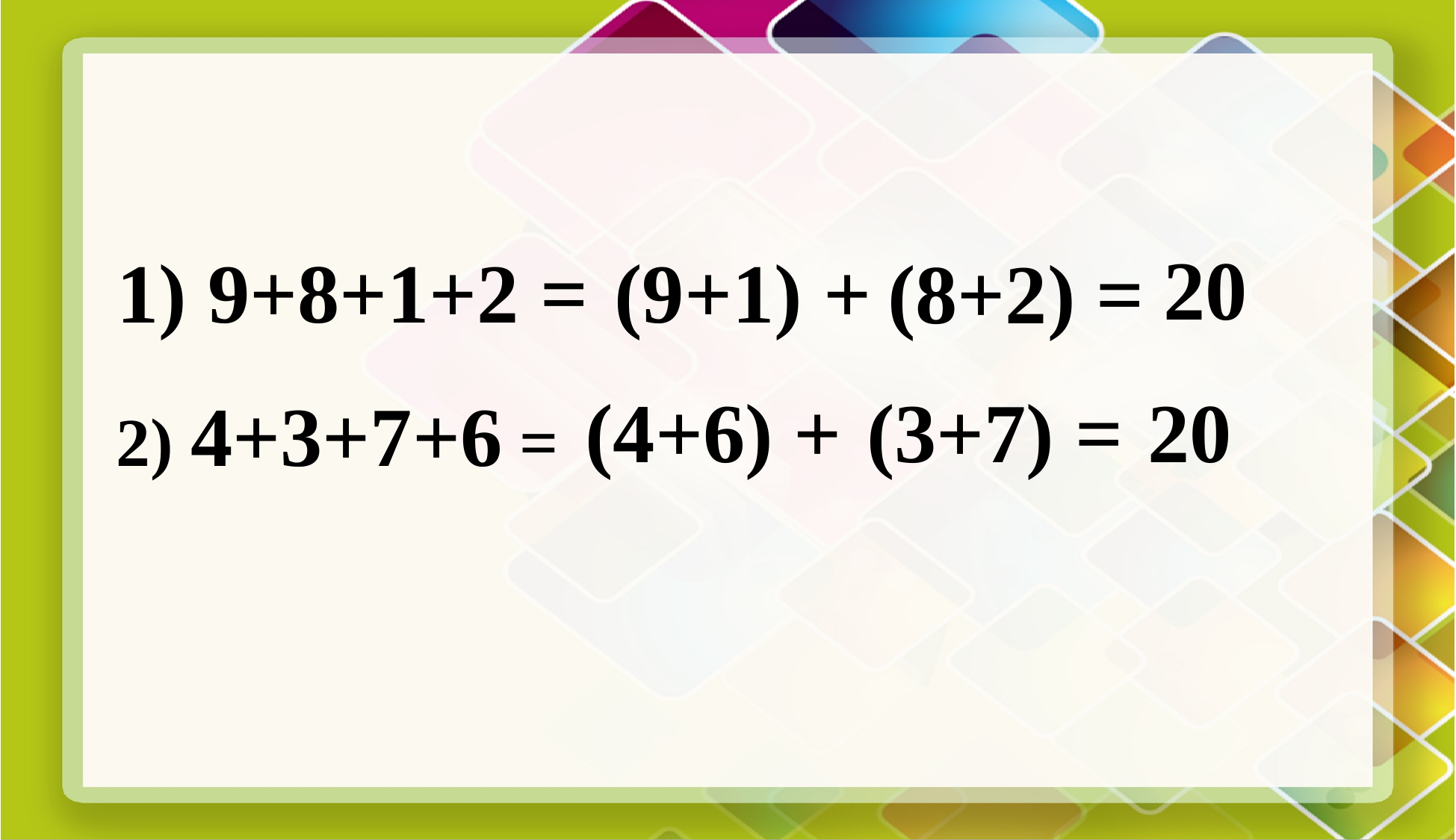

20
(9+1) +
1) 9+8+1+2 =
(8+2) =
(4+6) +
(3+7) =
20
2) 4+3+7+6 =